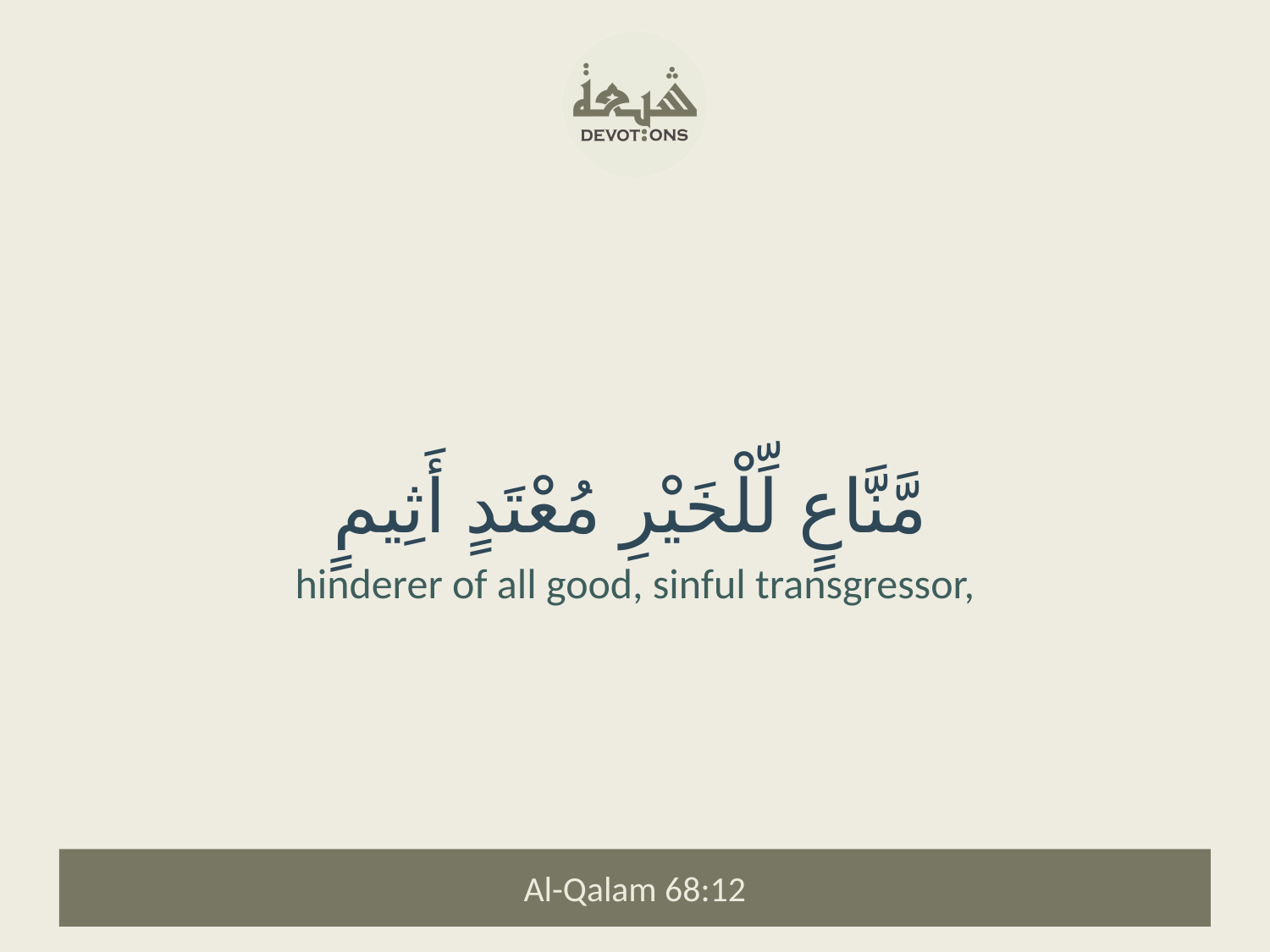

مَّنَّاعٍ لِّلْخَيْرِ مُعْتَدٍ أَثِيمٍ
hinderer of all good, sinful transgressor,
Al-Qalam 68:12